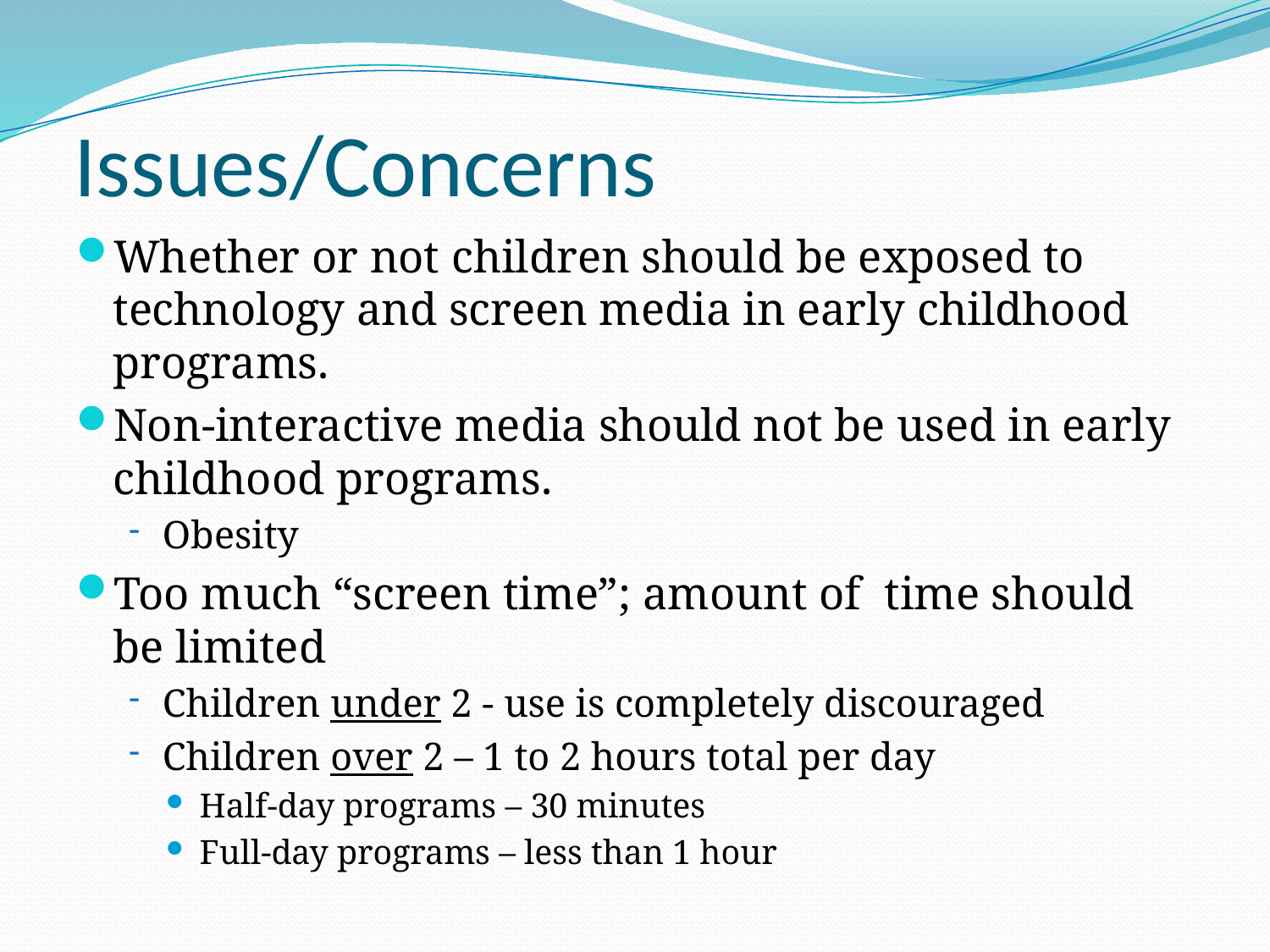

# Issues/Concerns
Whether or not children should be exposed to technology and screen media in early childhood programs.
Non-interactive media should not be used in early childhood programs.
Obesity
Too much “screen time”; amount of  time should be limited
Children under 2 - use is completely discouraged
Children over 2 – 1 to 2 hours total per day
Half-day programs – 30 minutes
Full-day programs – less than 1 hour